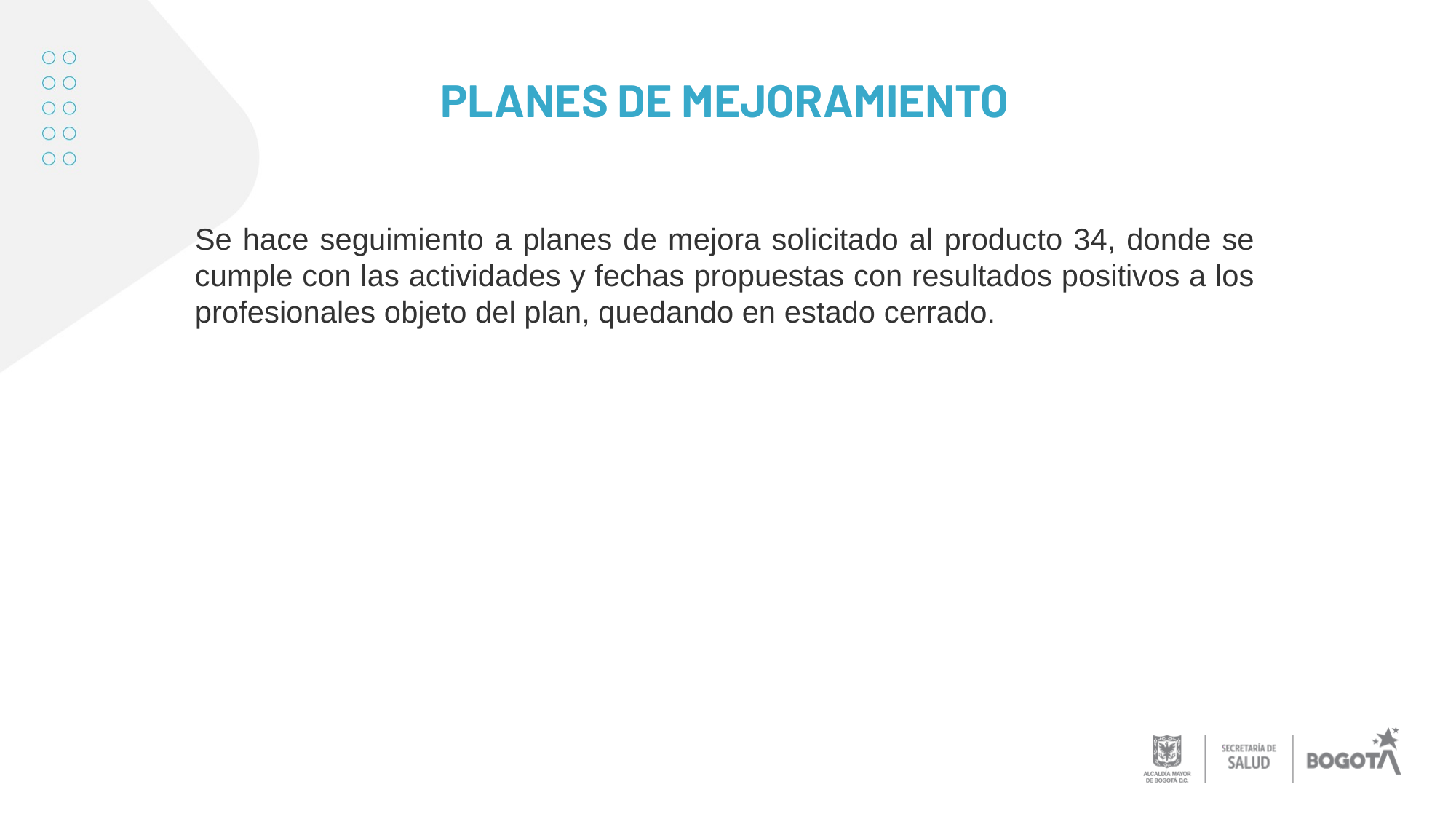

# PLANES DE MEJORAMIENTO
Se hace seguimiento a planes de mejora solicitado al producto 34, donde se cumple con las actividades y fechas propuestas con resultados positivos a los profesionales objeto del plan, quedando en estado cerrado.